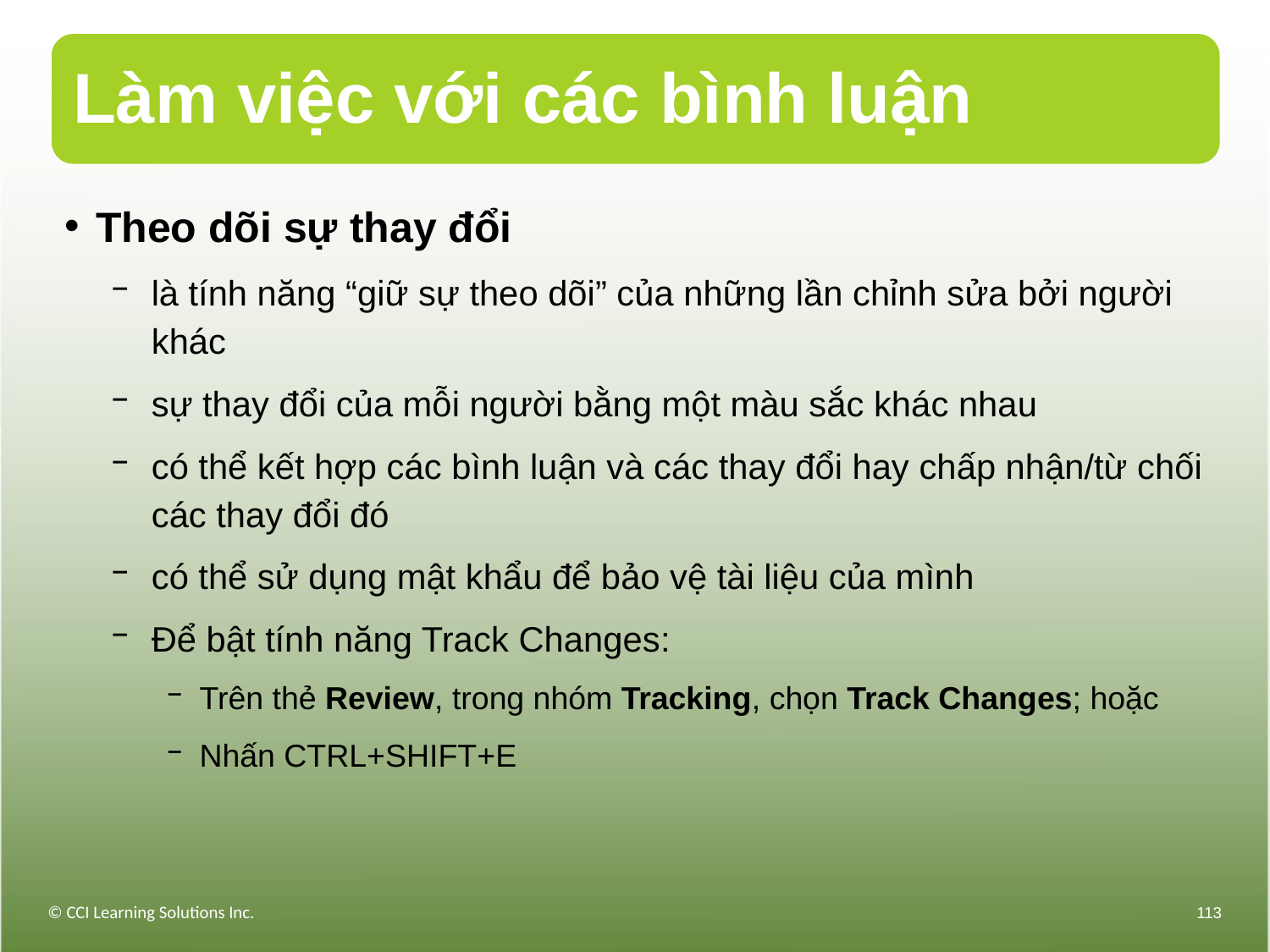

# Làm việc với các bình luận
Theo dõi sự thay đổi
là tính năng “giữ sự theo dõi” của những lần chỉnh sửa bởi người khác
sự thay đổi của mỗi người bằng một màu sắc khác nhau
có thể kết hợp các bình luận và các thay đổi hay chấp nhận/từ chối các thay đổi đó
có thể sử dụng mật khẩu để bảo vệ tài liệu của mình
Để bật tính năng Track Changes:
Trên thẻ Review, trong nhóm Tracking, chọn Track Changes; hoặc
Nhấn CTRL+SHIFT+E

© CCI Learning Solutions Inc.
113